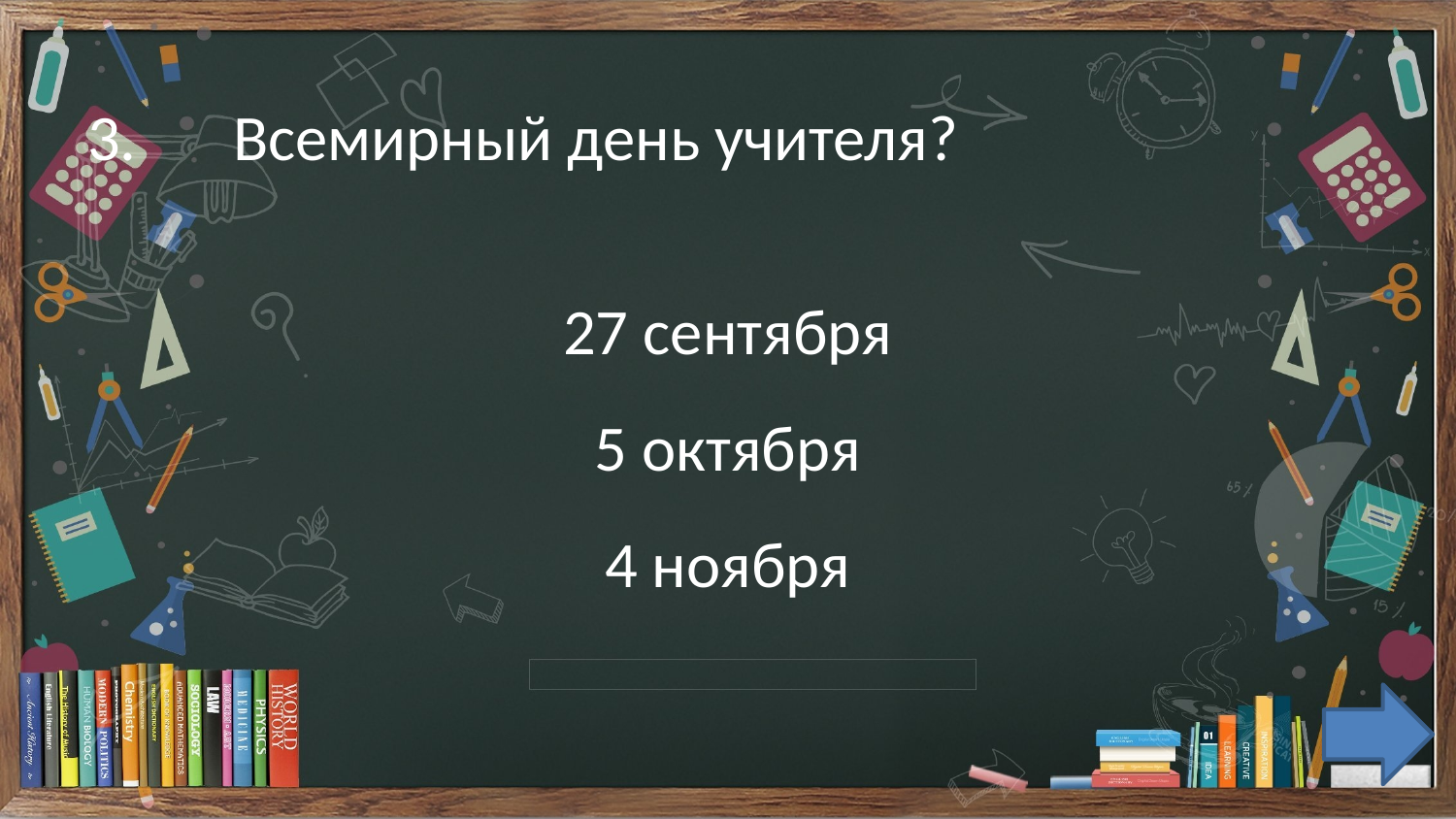

3.	Всемирный день учителя?

27 сентября
5 октября
4 ноября